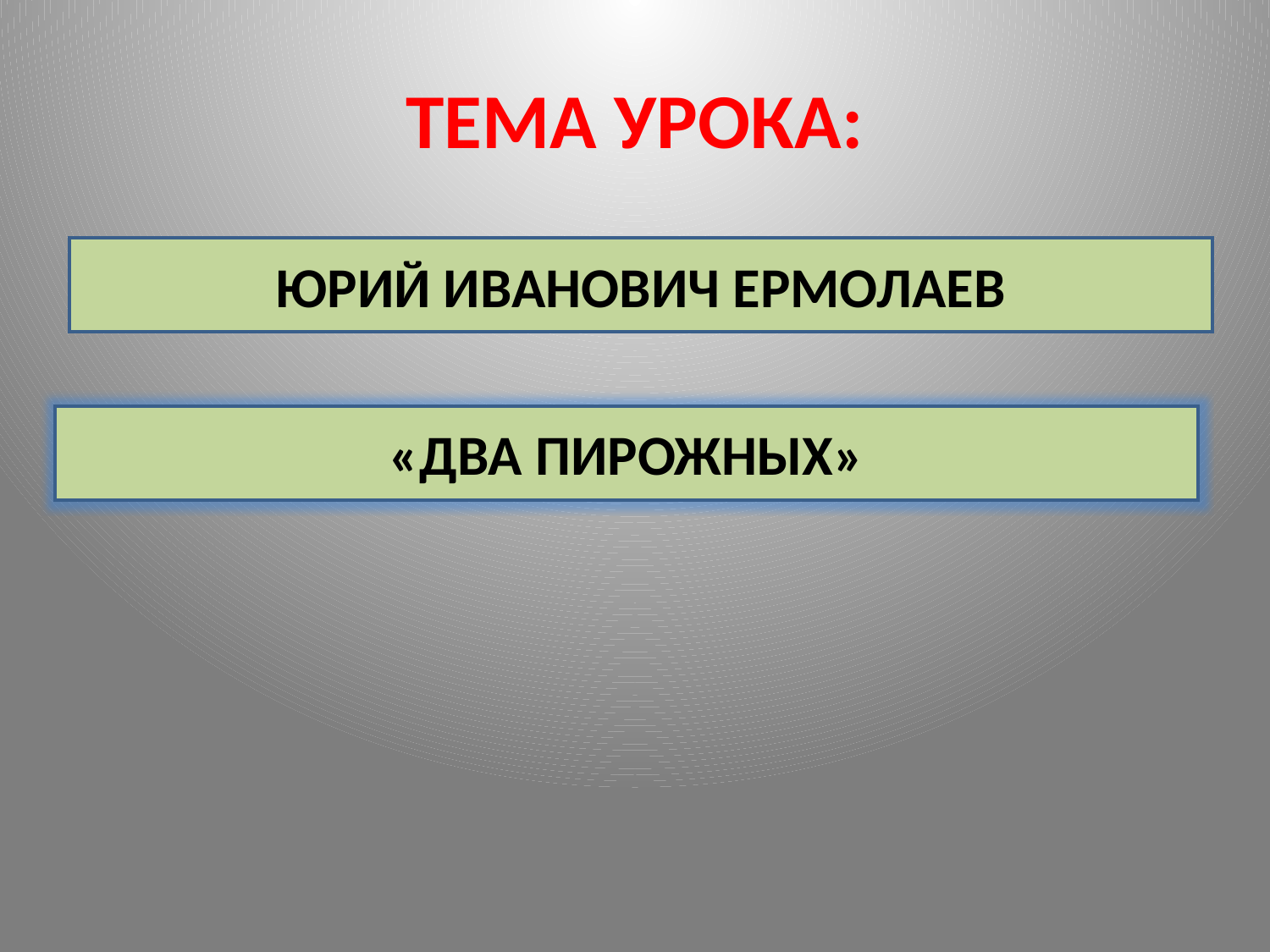

# ТЕМА УРОКА:
ЮРИЙ ИВАНОВИЧ ЕРМОЛАЕВ
«ДВА ПИРОЖНЫХ»